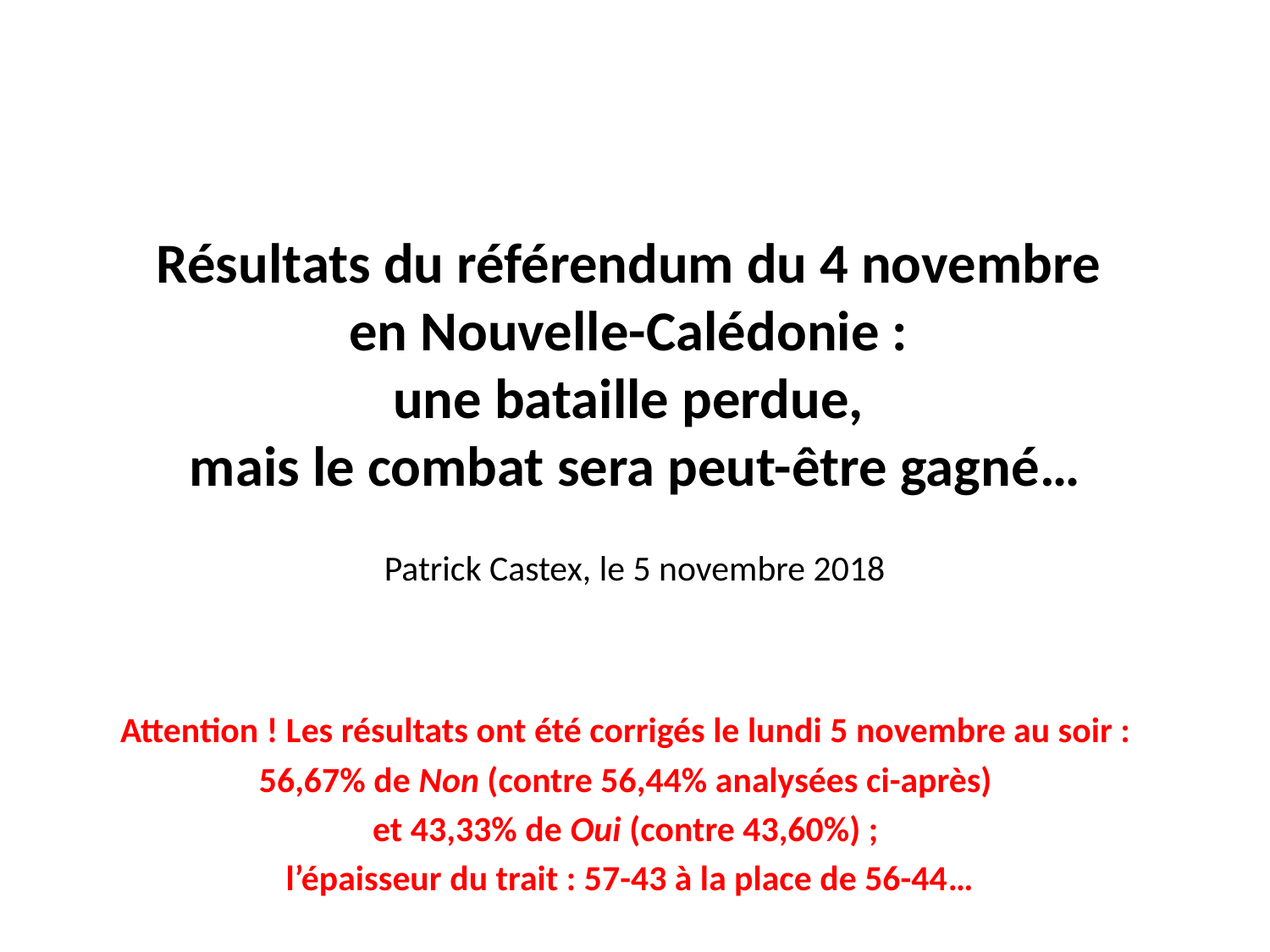

# Résultats du référendum du 4 novembre en Nouvelle-Calédonie : une bataille perdue, mais le combat sera peut-être gagné…
Patrick Castex, le 5 novembre 2018
Attention ! Les résultats ont été corrigés le lundi 5 novembre au soir :
 56,67% de Non (contre 56,44% analysées ci-après)
et 43,33% de Oui (contre 43,60%) ;
 l’épaisseur du trait : 57-43 à la place de 56-44…